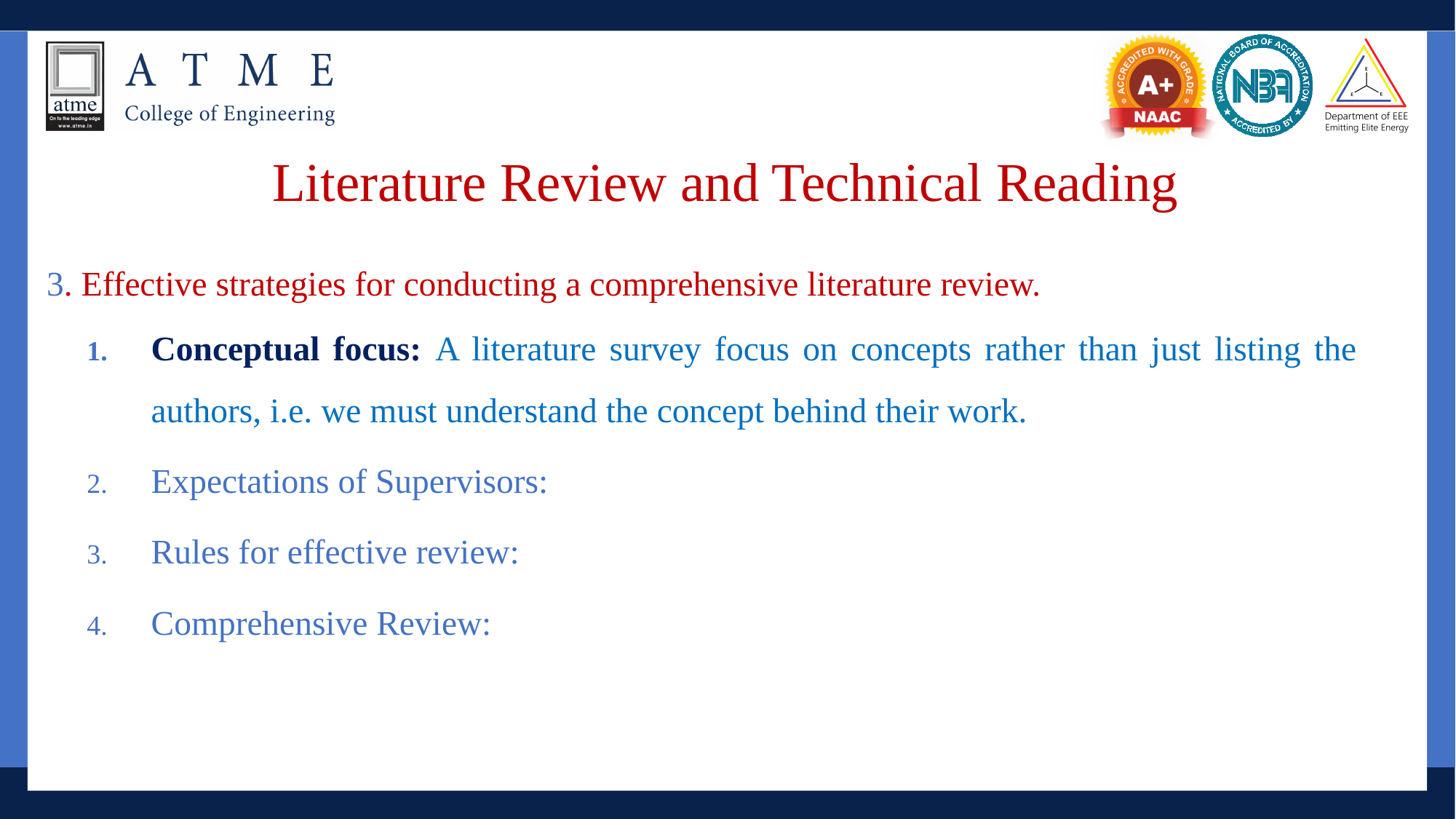

# Literature Review and Technical Reading
3. Effective strategies for conducting a comprehensive literature review.
Conceptual focus: A literature survey focus on concepts rather than just listing the authors, i.e. we must understand the concept behind their work.
Expectations of Supervisors:
Rules for effective review:
Comprehensive Review: